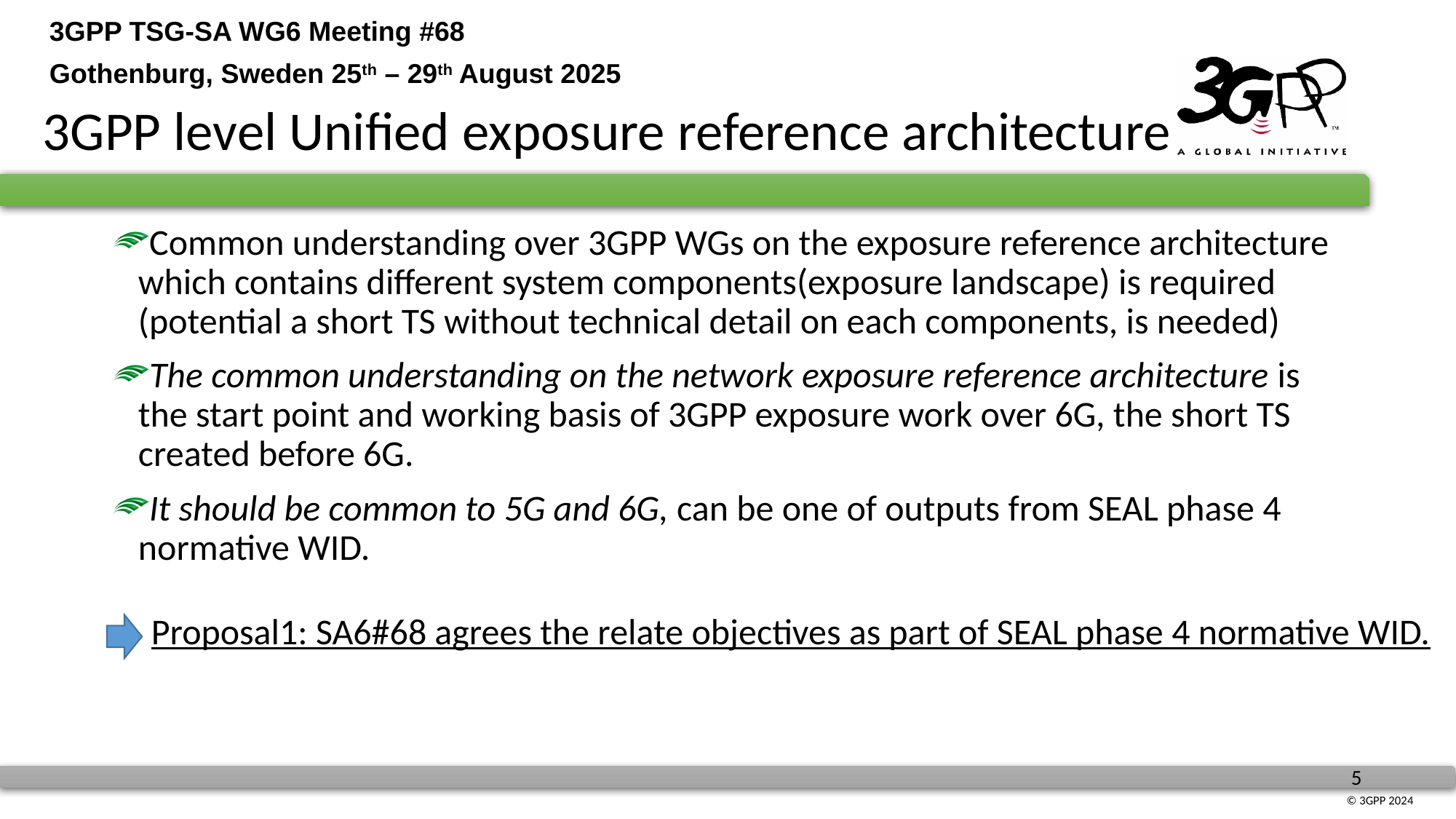

# 3GPP level Unified exposure reference architecture
Common understanding over 3GPP WGs on the exposure reference architecture which contains different system components(exposure landscape) is required (potential a short TS without technical detail on each components, is needed)
The common understanding on the network exposure reference architecture is the start point and working basis of 3GPP exposure work over 6G, the short TS created before 6G.
It should be common to 5G and 6G, can be one of outputs from SEAL phase 4 normative WID.

Proposal1: SA6#68 agrees the relate objectives as part of SEAL phase 4 normative WID.